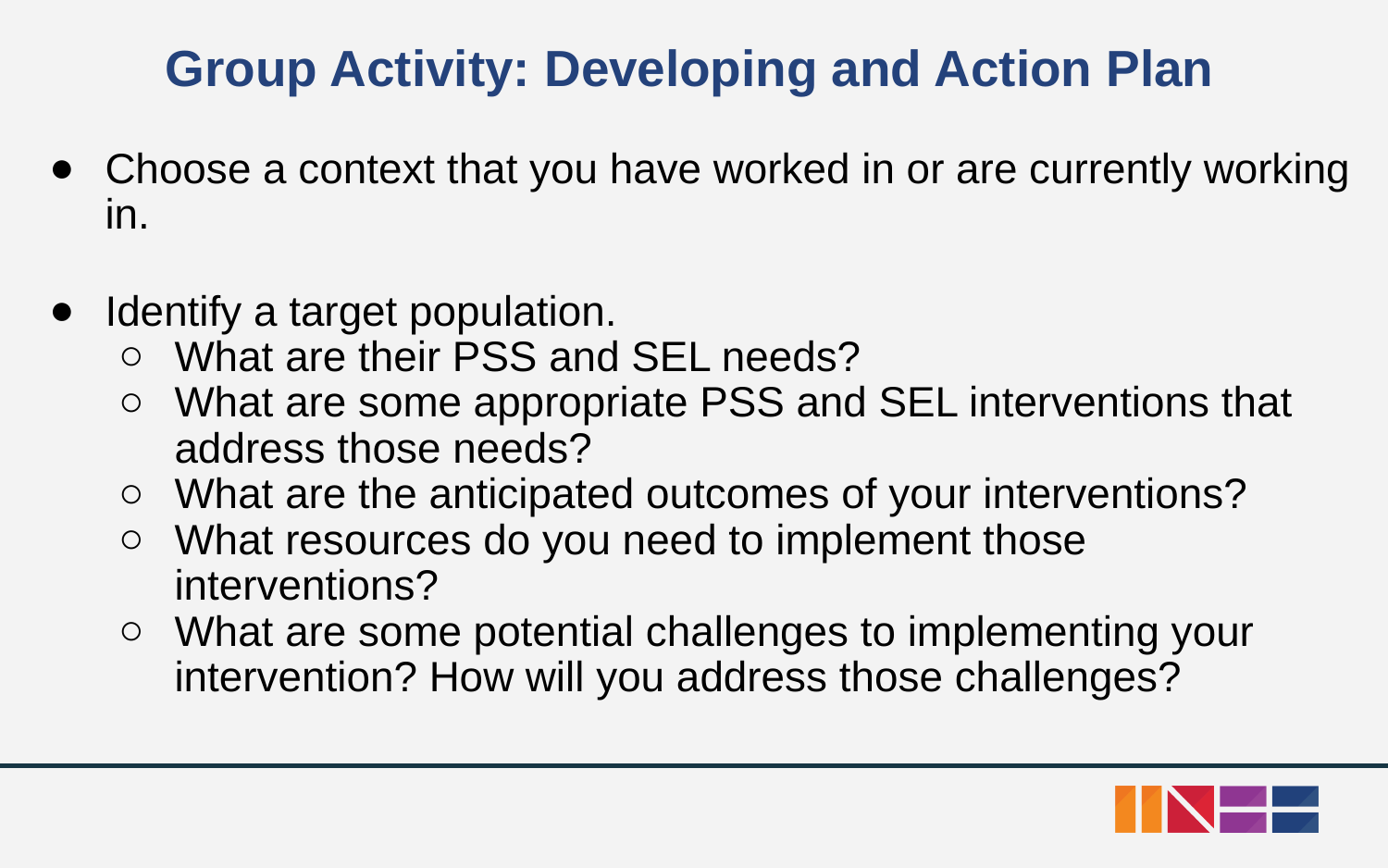

# Group Activity: Developing and Action Plan
Choose a context that you have worked in or are currently working in.
Identify a target population.
What are their PSS and SEL needs?
What are some appropriate PSS and SEL interventions that address those needs?
What are the anticipated outcomes of your interventions?
What resources do you need to implement those interventions?
What are some potential challenges to implementing your intervention? How will you address those challenges?